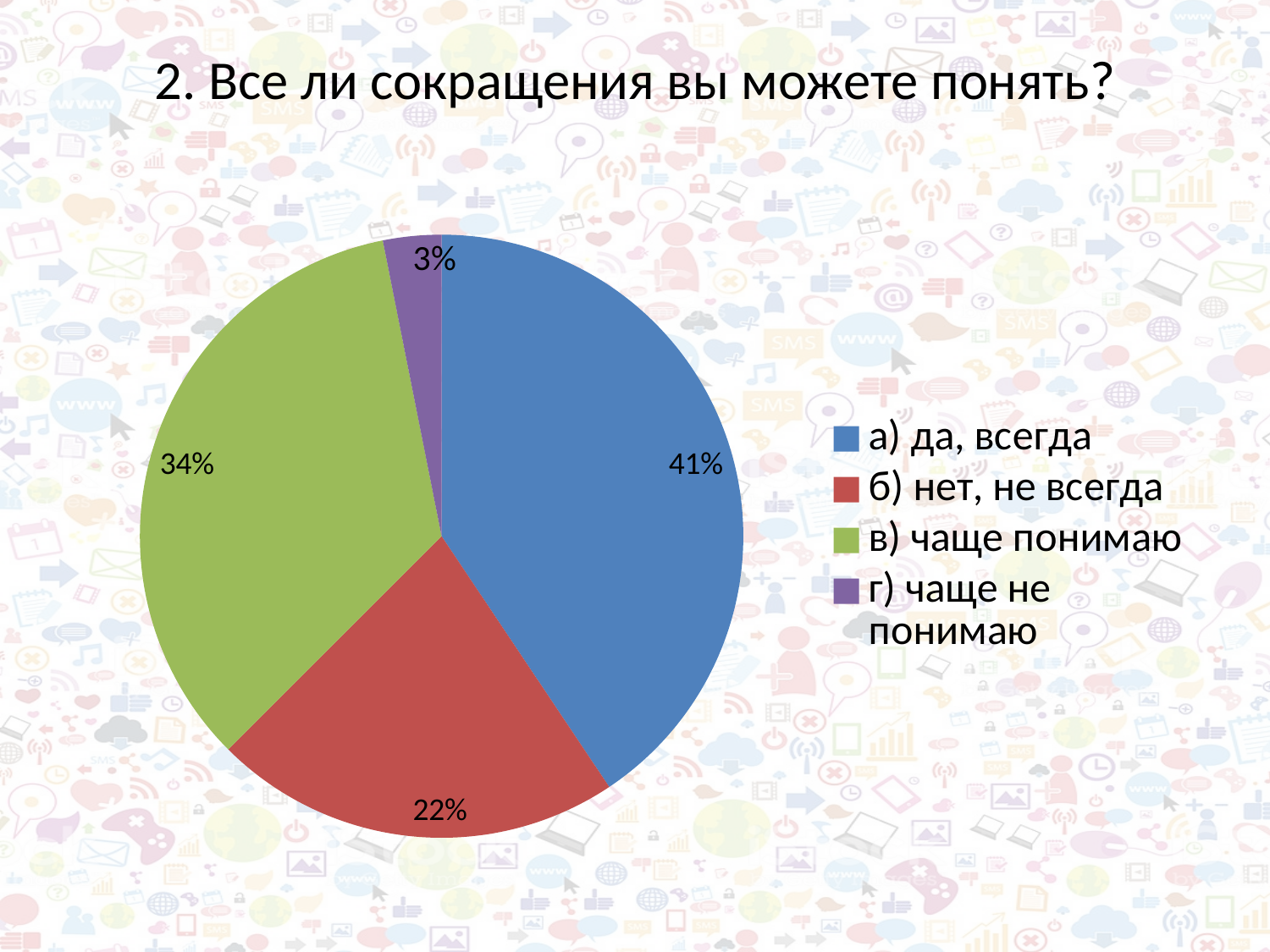

# 2. Все ли сокращения вы можете понять?

### Chart

| Category |  |
|---|---|
| а) да, всегда | 13.0 |
| б) нет, не всегда | 7.0 |
| в) чаще понимаю | 11.0 |
| г) чаще не понимаю | 1.0 |